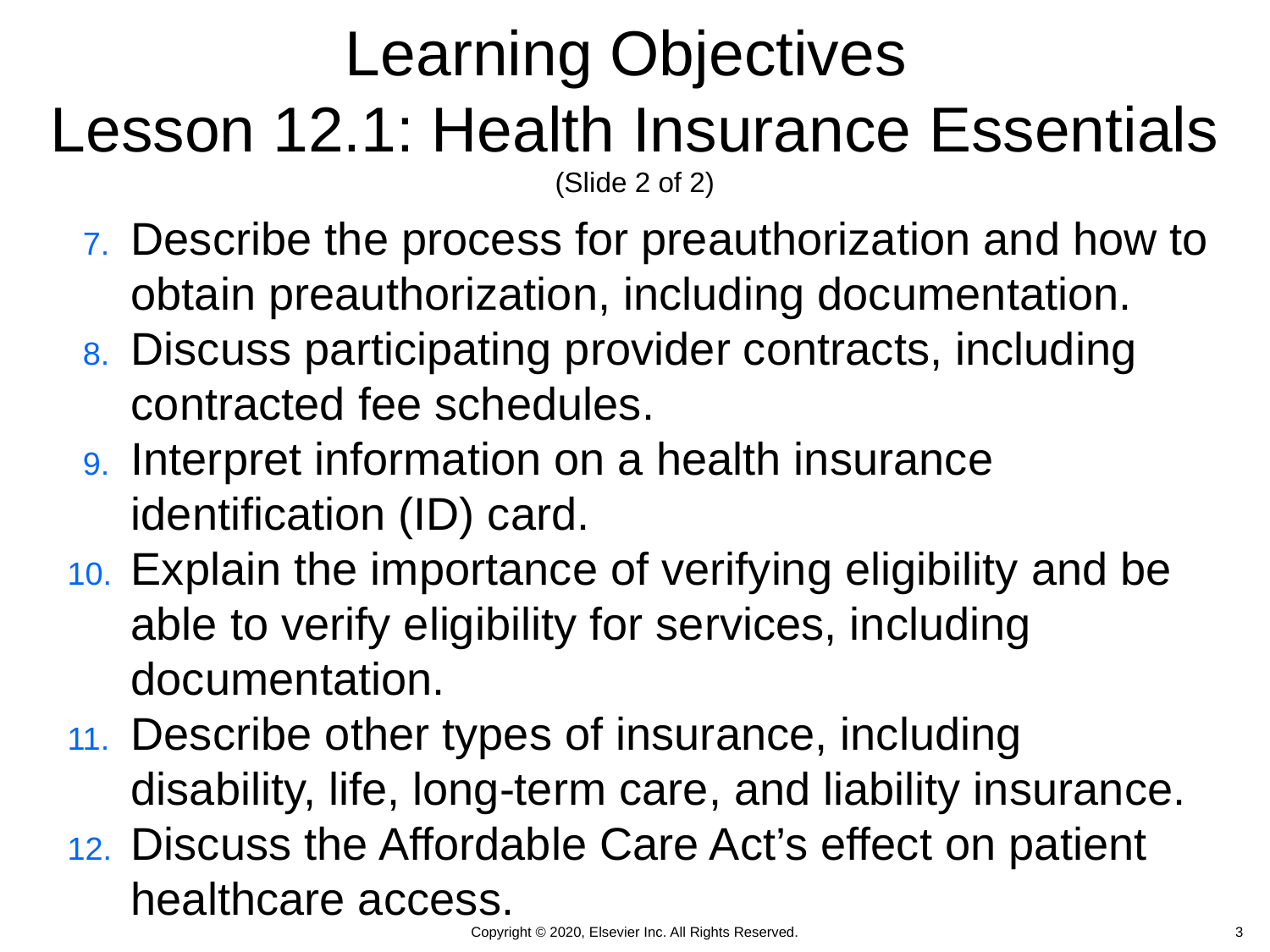

# Learning Objectives Lesson 12.1: Health Insurance Essentials (Slide 2 of 2)
Describe the process for preauthorization and how to obtain preauthorization, including documentation.
Discuss participating provider contracts, including contracted fee schedules.
Interpret information on a health insurance identification (ID) card.
Explain the importance of verifying eligibility and be able to verify eligibility for services, including documentation.
Describe other types of insurance, including disability, life, long-term care, and liability insurance.
Discuss the Affordable Care Act’s effect on patient healthcare access.
 3